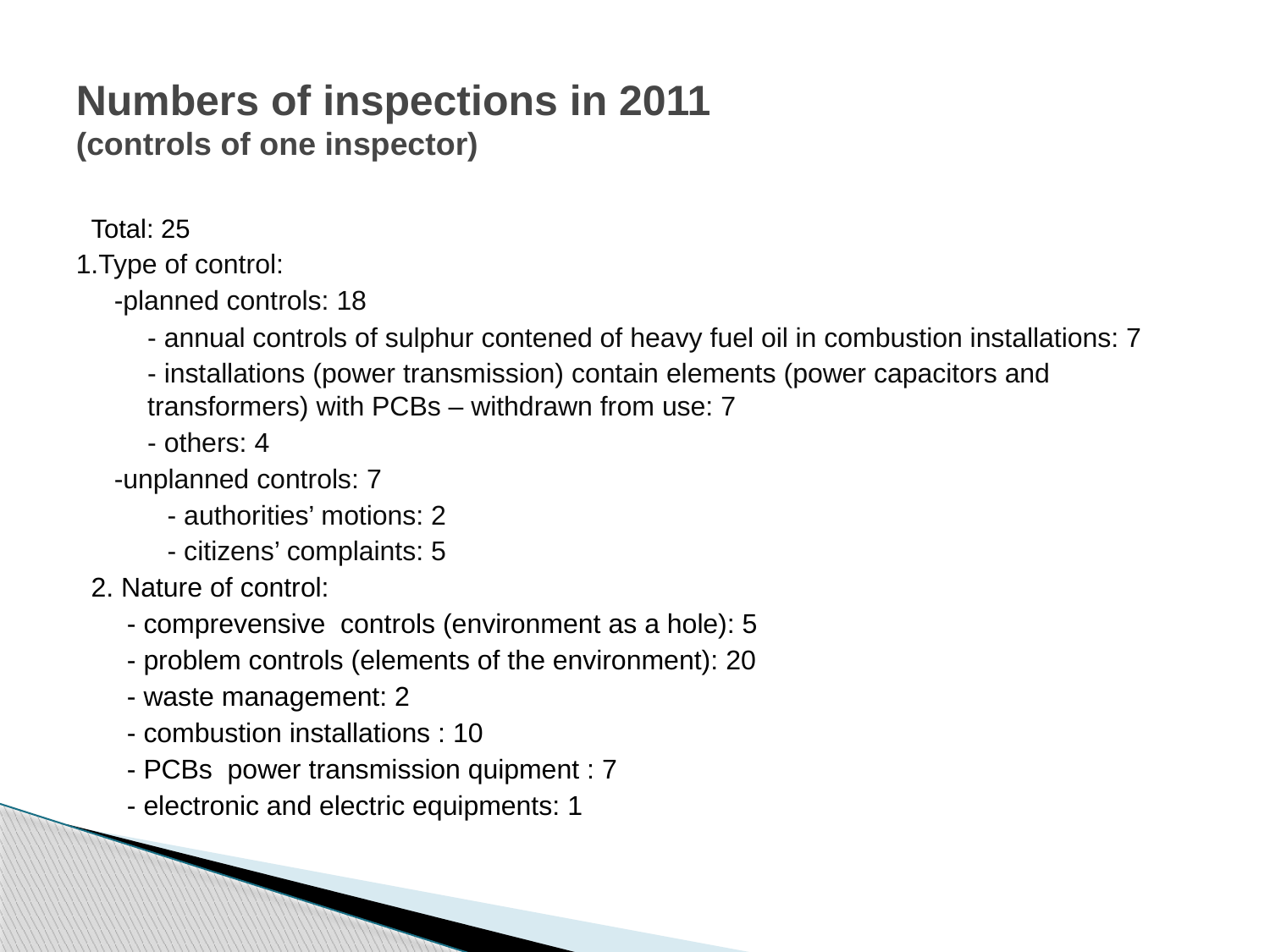

# Numbers of inspections in 2011 (controls of one inspector)
Total: 25
1.Type of control:
     -planned controls: 18
	- annual controls of sulphur contened of heavy fuel oil in combustion installations: 7
	- installations (power transmission) contain elements (power capacitors and transformers) with PCBs – withdrawn from use: 7
	- others: 4
     -unplanned controls: 7
            - authorities’ motions: 2
            - citizens’ complaints: 5
2. Nature of control:
	- comprevensive  controls (environment as a hole): 5
	- problem controls (elements of the environment): 20
		- waste management: 2
		- combustion installations : 10
		- PCBs  power transmission quipment : 7
		- electronic and electric equipments: 1